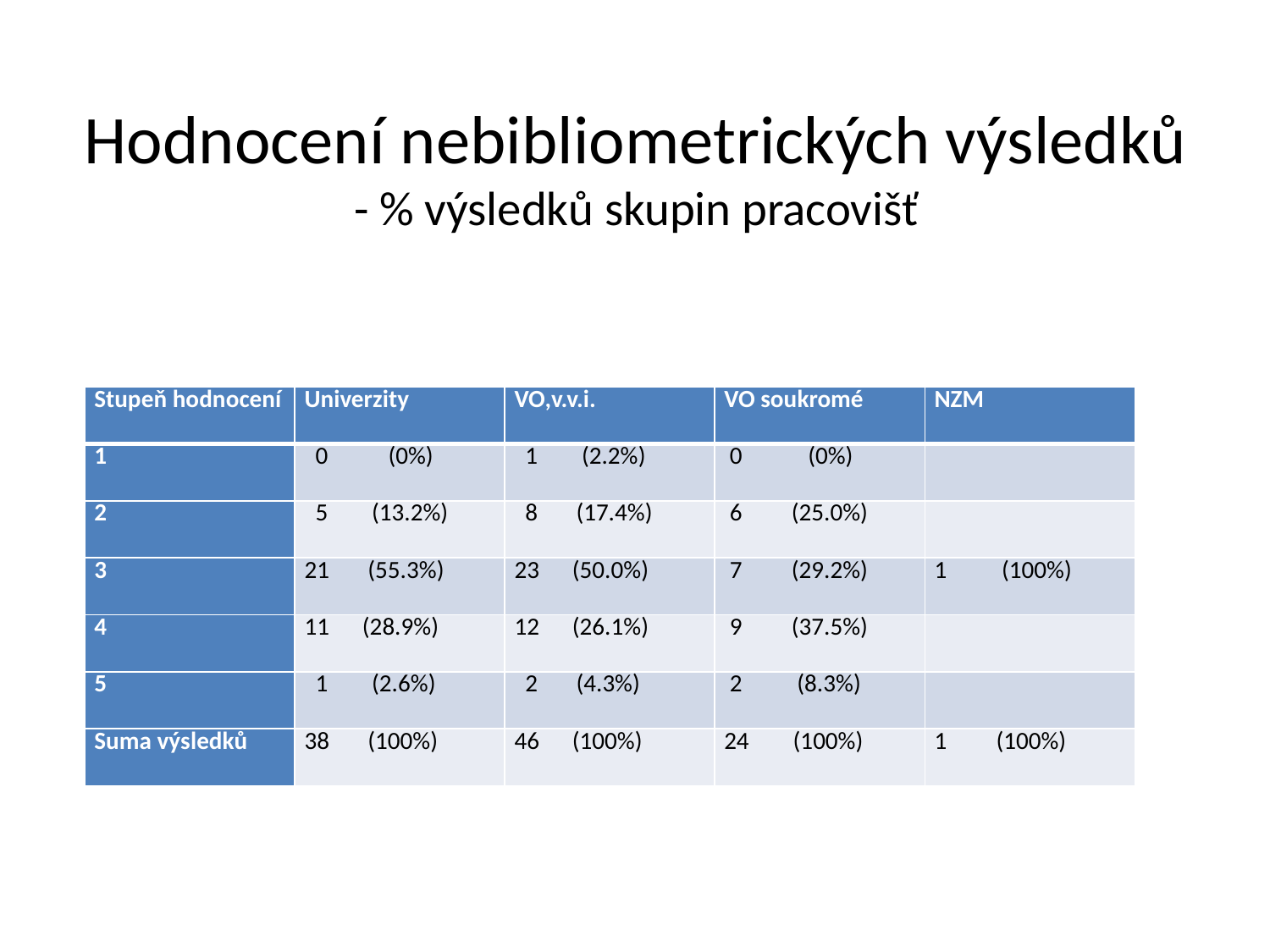

# Hodnocení nebibliometrických výsledků - % výsledků skupin pracovišť
| Stupeň hodnocení | Univerzity | VO,v.v.i. | VO soukromé | NZM |
| --- | --- | --- | --- | --- |
| 1 | 0 (0%) | 1 (2.2%) | 0 (0%) |  |
| 2 | 5 (13.2%) | 8 (17.4%) | 6 (25.0%) |  |
| 3 | 21 (55.3%) | 23 (50.0%) | 7 (29.2%) | 1 (100%) |
| 4 | 11 (28.9%) | 12 (26.1%) | 9 (37.5%) |  |
| 5 | 1 (2.6%) | 2 (4.3%) | 2 (8.3%) |  |
| Suma výsledků | 38 (100%) | 46 (100%) | 24 (100%) | 1 (100%) |